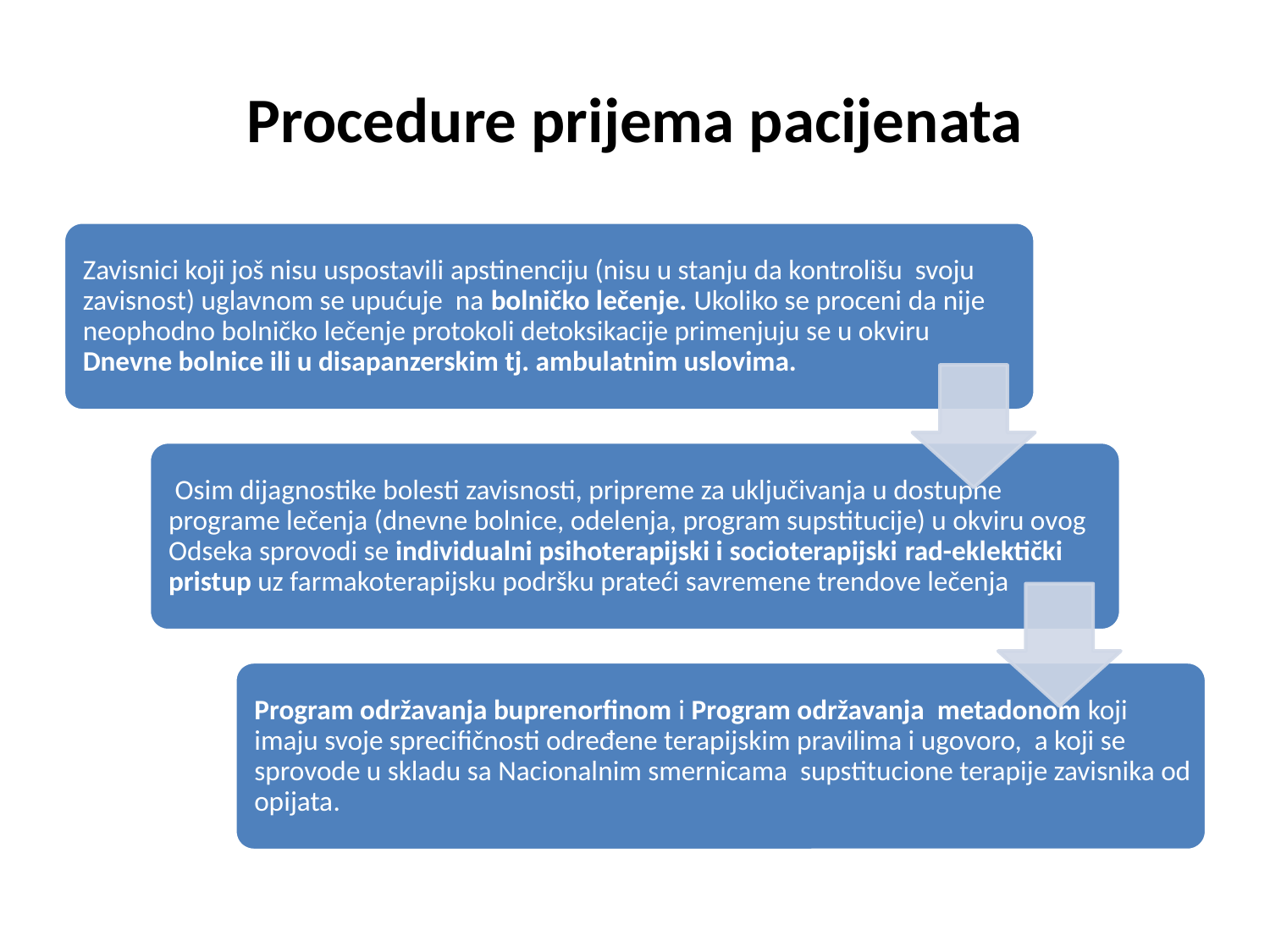

# Procedure prijema pacijenata
Zavisnici koji još nisu uspostavili apstinenciju (nisu u stanju da kontrolišu  svoju zavisnost) uglavnom se upućuje  na bolničko lečenje. Ukoliko se proceni da nije neophodno bolničko lečenje protokoli detoksikacije primenjuju se u okviru Dnevne bolnice ili u disapanzerskim tj. ambulatnim uslovima.
 Osim dijagnostike bolesti zavisnosti, pripreme za uključivanja u dostupne programe lečenja (dnevne bolnice, odelenja, program supstitucije) u okviru ovog Odseka sprovodi se individualni psihoterapijski i socioterapijski rad-eklektički pristup uz farmakoterapijsku podršku prateći savremene trendove lečenja
Program održavanja buprenorfinom i Program održavanja  metadonom koji imaju svoje sprecifičnosti određene terapijskim pravilima i ugovoro,  a koji se sprovode u skladu sa Nacionalnim smernicama  supstitucione terapije zavisnika od opijata.